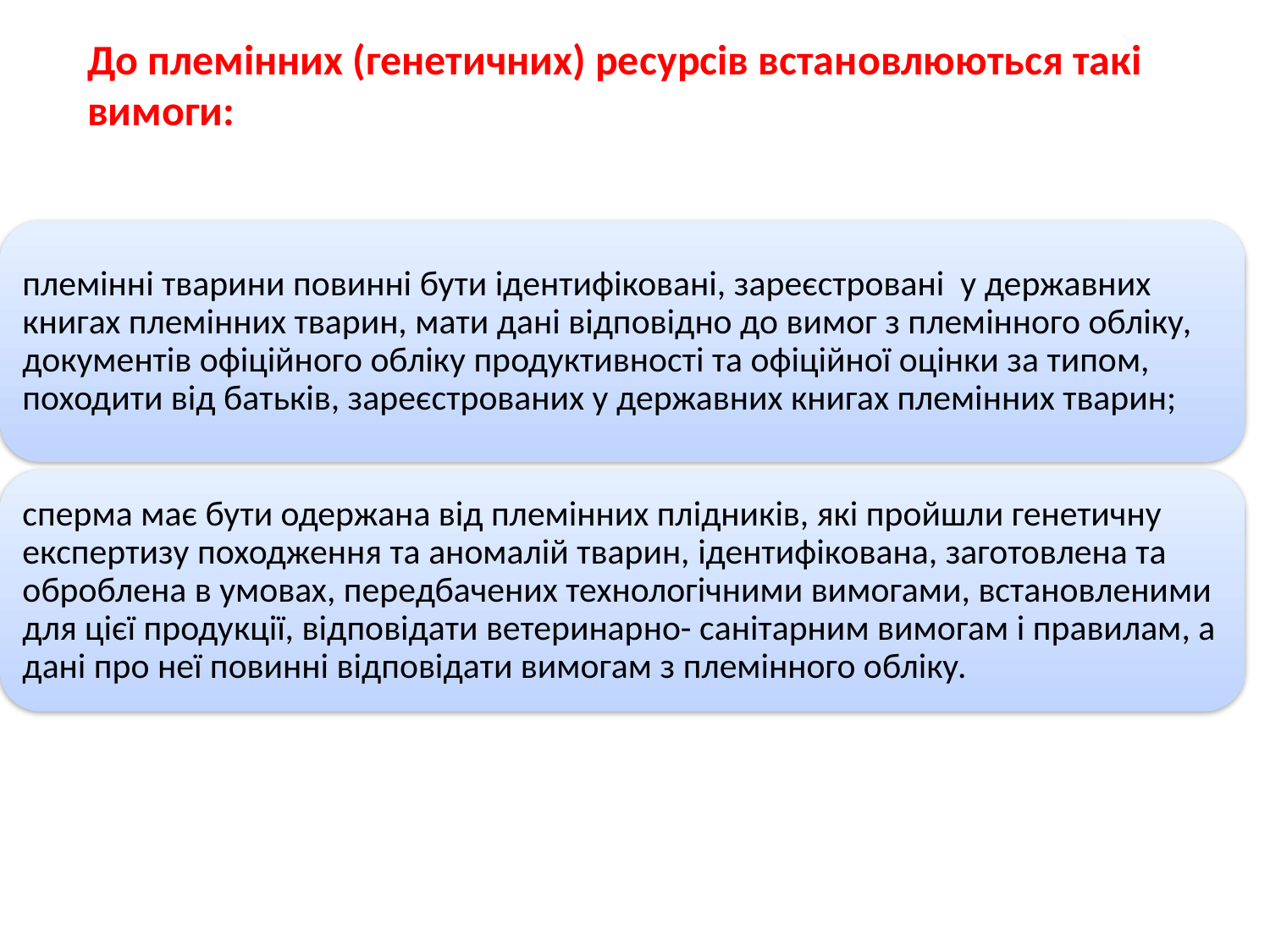

До племінних (генетичних) ресурсів встановлюються такі вимоги:
племінні тварини повинні бути ідентифіковані, зареєстровані  у державних книгах племінних тварин, мати дані відповідно до вимог з племінного обліку, документів офіційного обліку продуктивності та офіційної оцінки за типом, походити від батьків, зареєстрованих у державних книгах племінних тварин;
сперма має бути одержана від племінних плідників, які пройшли генетичну експертизу походження та аномалій тварин, ідентифікована, заготовлена та оброблена в умовах, передбачених технологічними вимогами, встановленими для цієї продукції, відповідати ветеринарно- санітарним вимогам і правилам, а дані про неї повинні відповідати вимогам з племінного обліку.